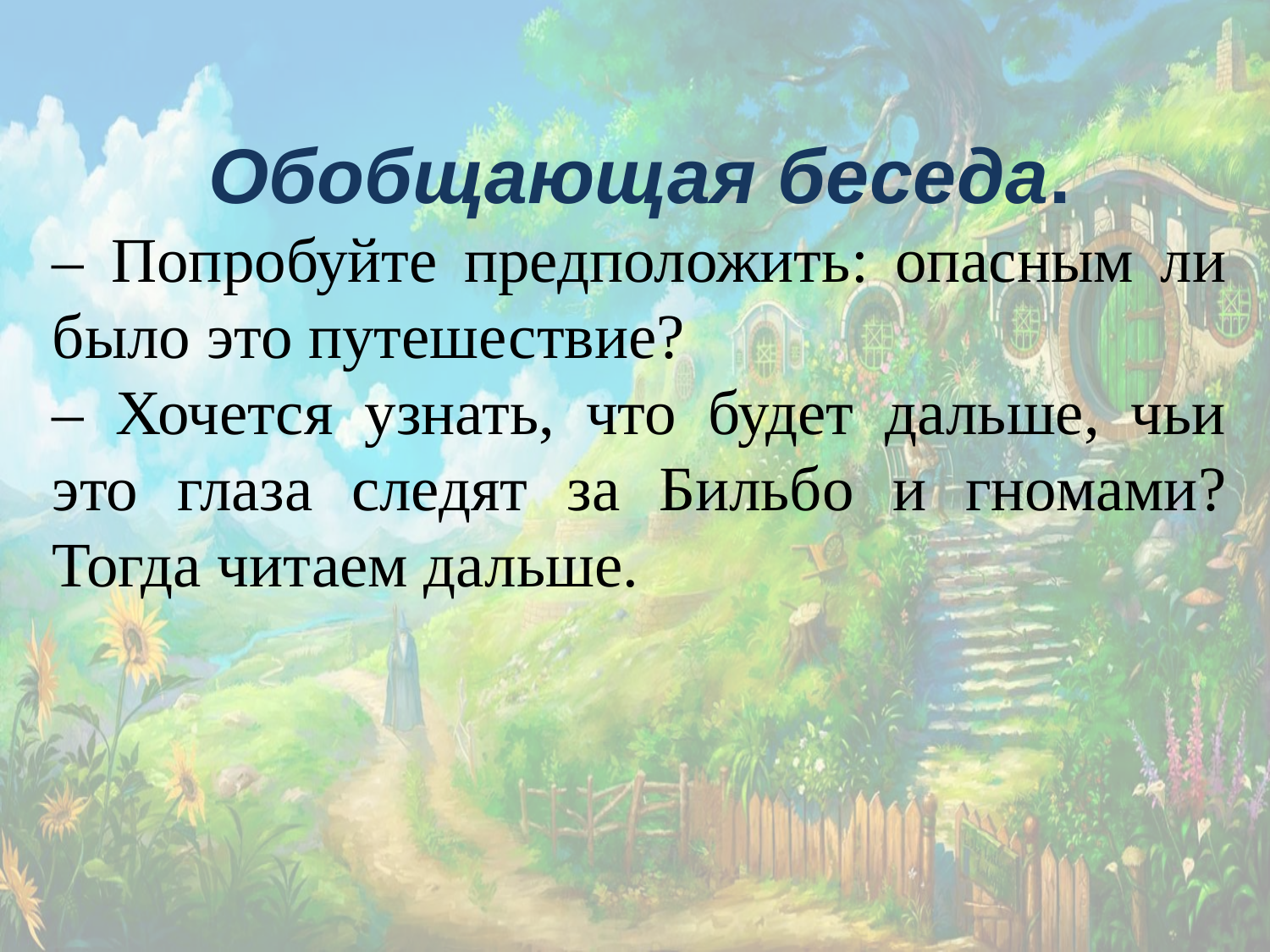

Обобщающая беседа.
– Попробуйте предположить: опасным ли было это путешествие?
– Хочется узнать, что будет дальше, чьи это глаза следят за Бильбо и гномами? Тогда читаем дальше.